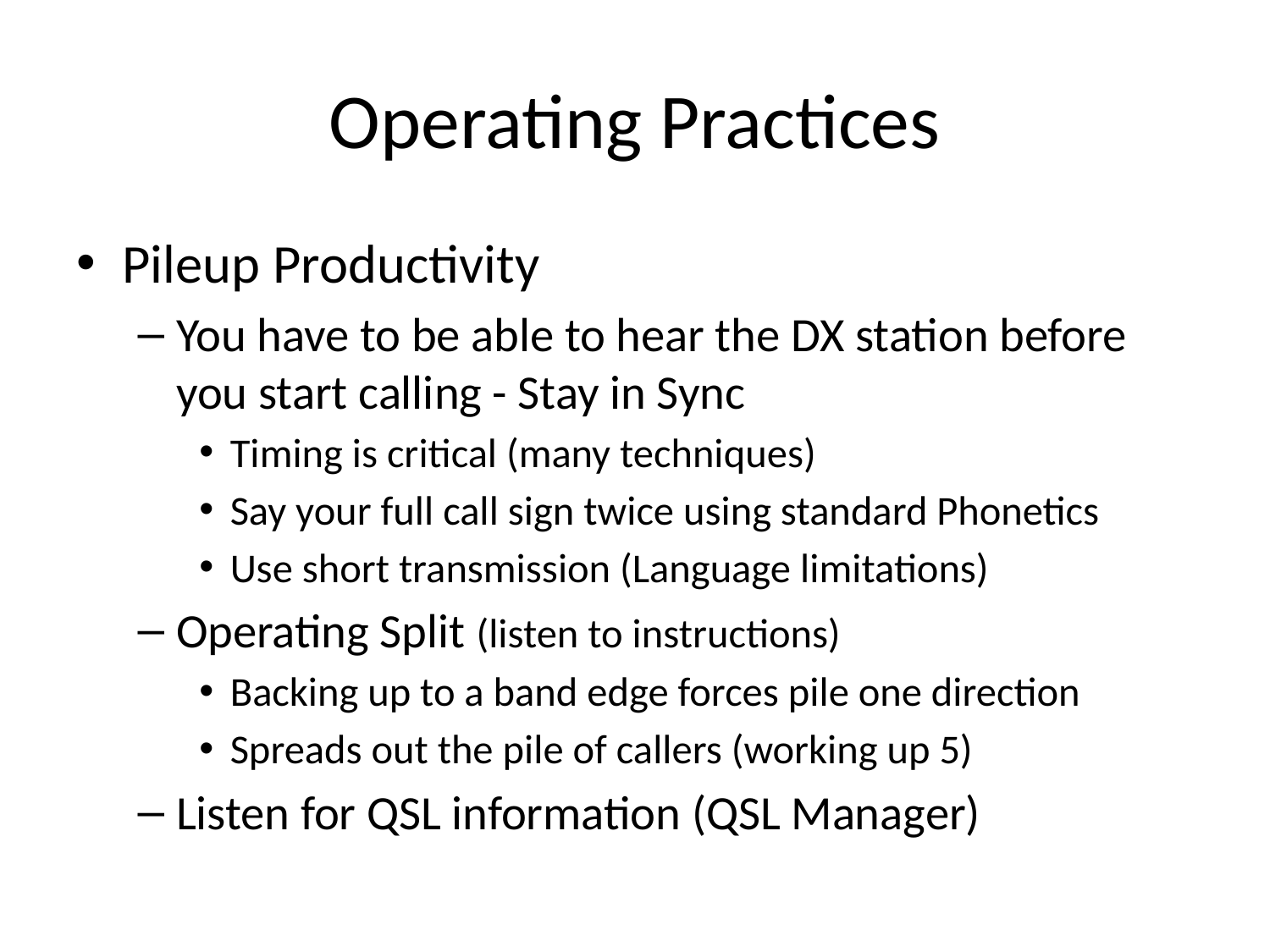

# Operating Practices
Pileup Productivity
You have to be able to hear the DX station before you start calling - Stay in Sync
Timing is critical (many techniques)
Say your full call sign twice using standard Phonetics
Use short transmission (Language limitations)
Operating Split (listen to instructions)
Backing up to a band edge forces pile one direction
Spreads out the pile of callers (working up 5)
Listen for QSL information (QSL Manager)